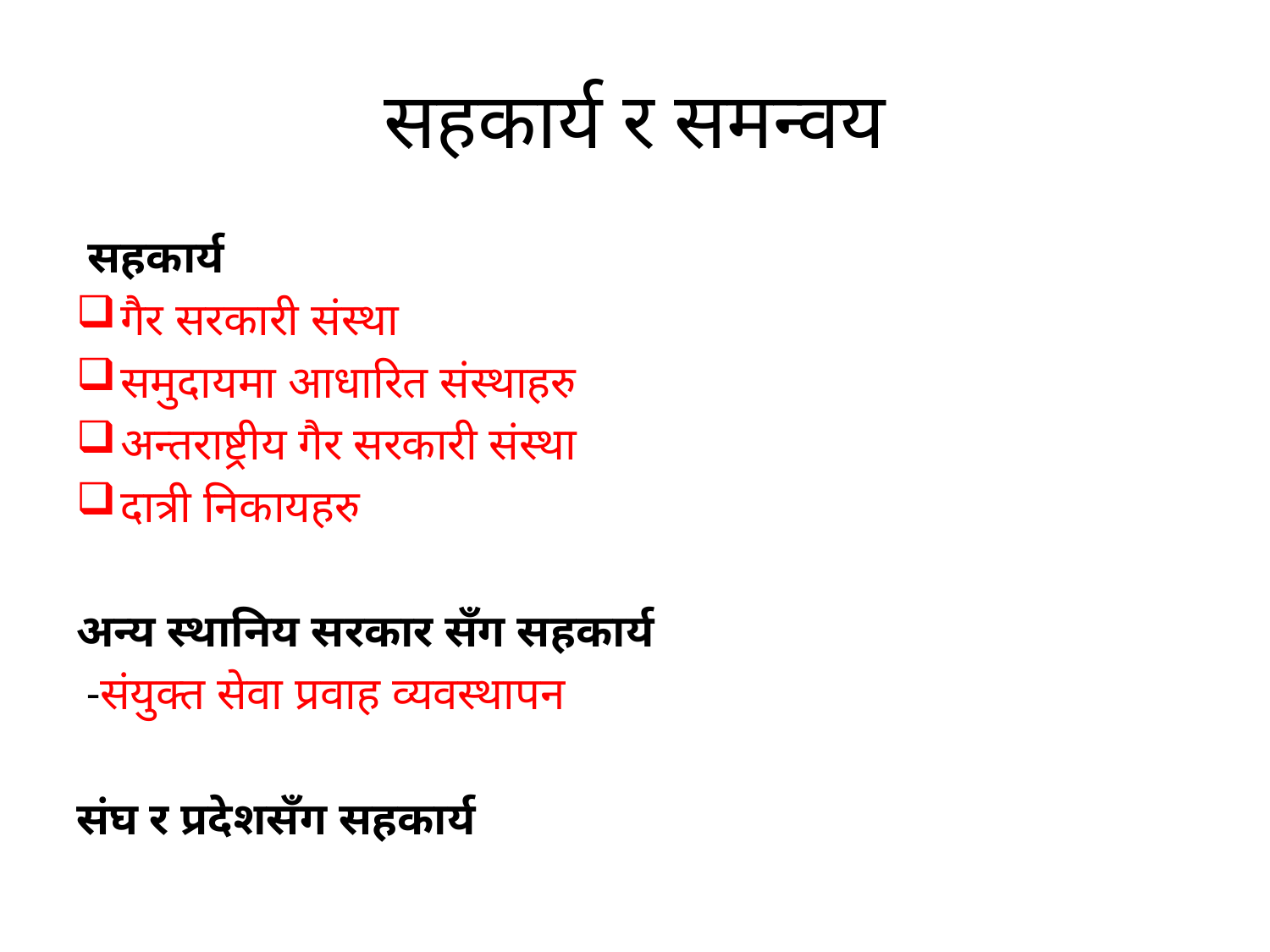

# सहकार्य र समन्वय
 सहकार्य
गैर सरकारी संस्था
समुदायमा आधारित संस्थाहरु
अन्तराष्ट्रीय गैर सरकारी संस्था
दात्री निकायहरु

अन्य स्थानिय सरकार सँग सहकार्य
 -संयुक्त सेवा प्रवाह व्यवस्थापन

संघ र प्रदेशसँग सहकार्य